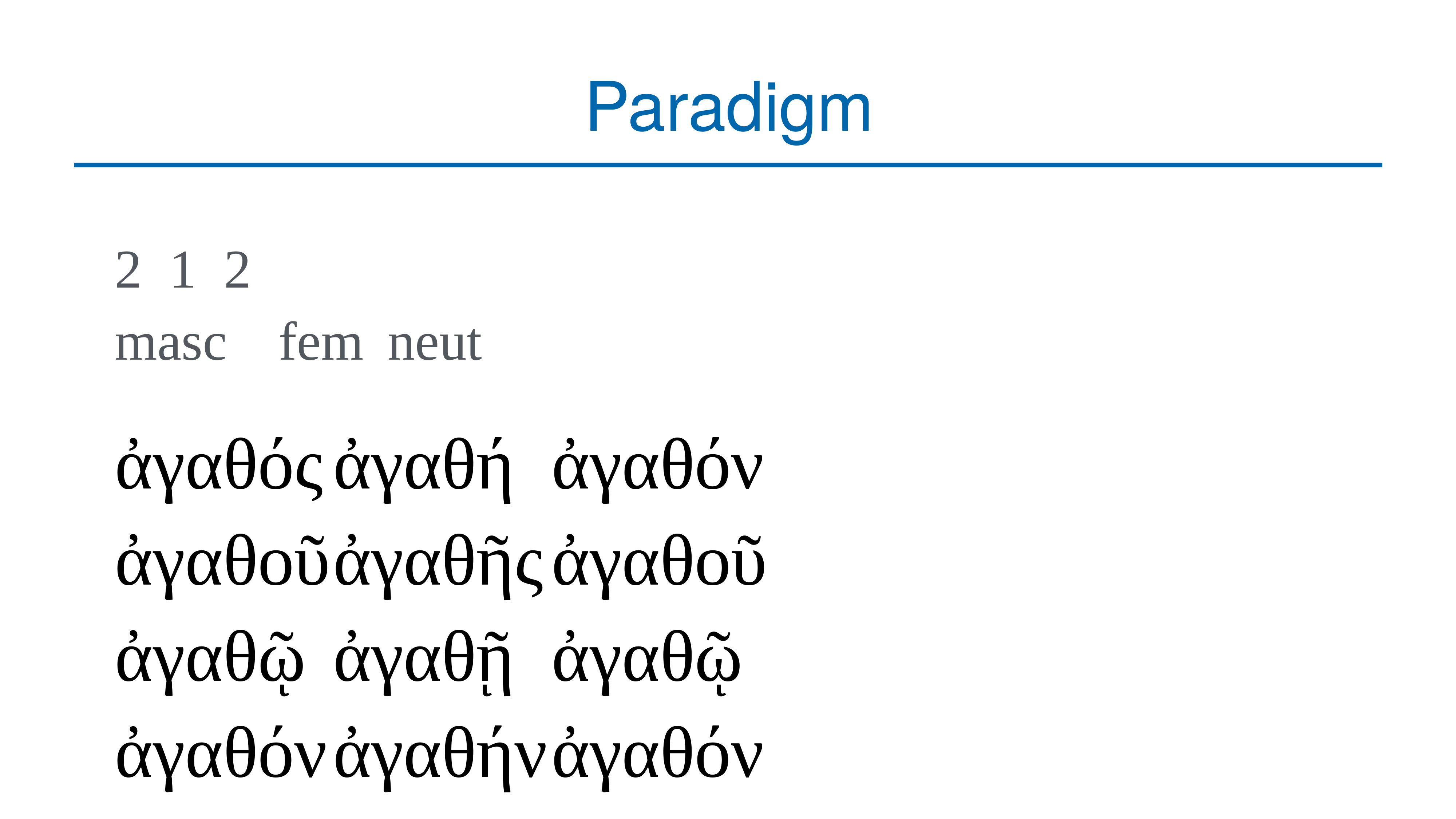

# Paradigm
2	1	2
masc	fem	neut
ἀγαθός	ἀγαθή	ἀγαθόν
ἀγαθοῦ	ἀγαθῆς	ἀγαθοῦ
ἀγαθῷ	ἀγαθῇ	ἀγαθῷ
ἀγαθόν	ἀγαθήν	ἀγαθόν